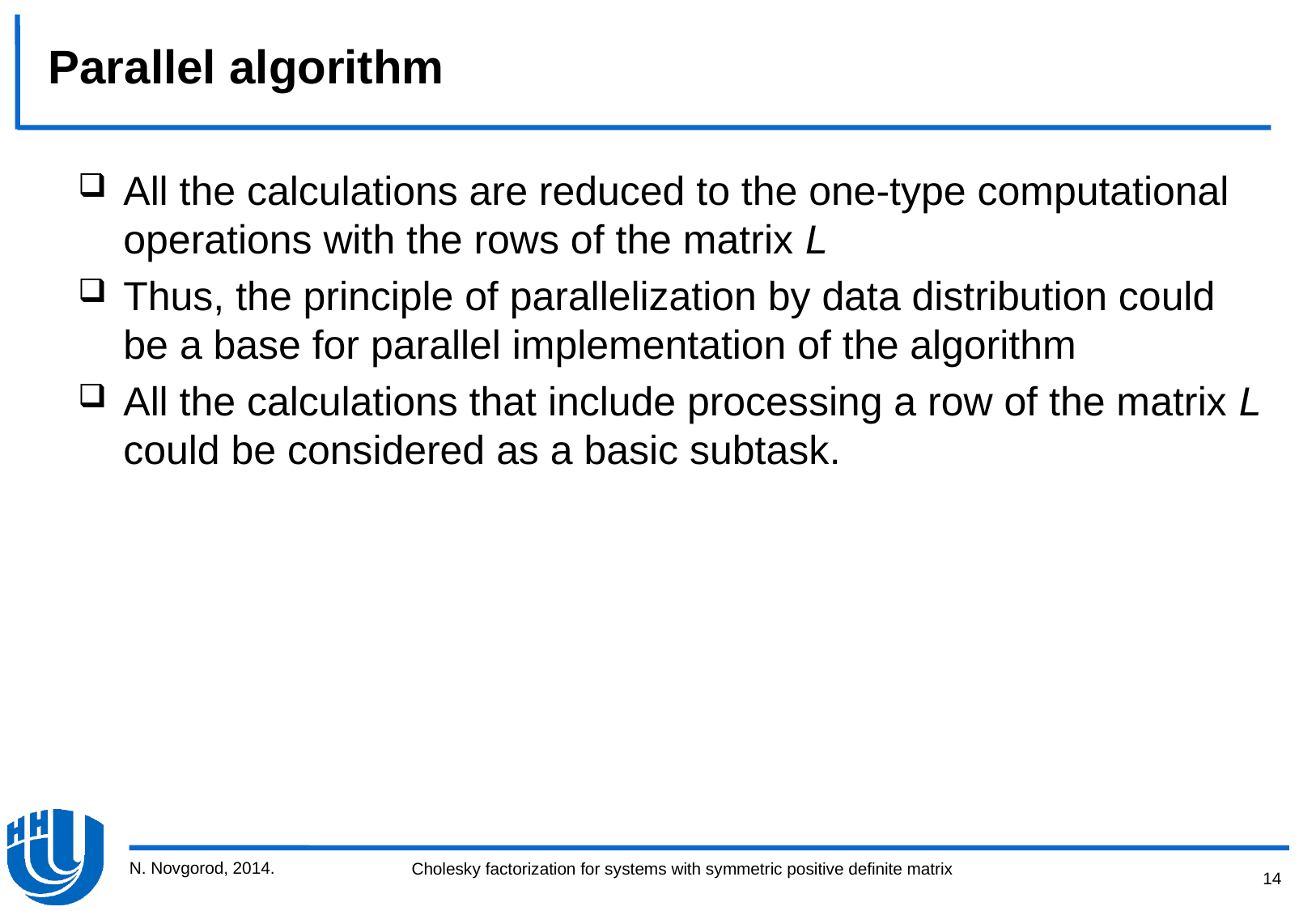

Parallel algorithm

All the calculations are reduced to the one-type computational operations with the rows of the matrix L
Thus, the principle of parallelization by data distribution could be a base for parallel implementation of the algorithm
All the calculations that include processing a row of the matrix L could be considered as a basic subtask.

N. Novgorod, 2014.
14
Cholesky factorization for systems with symmetric positive definite matrix